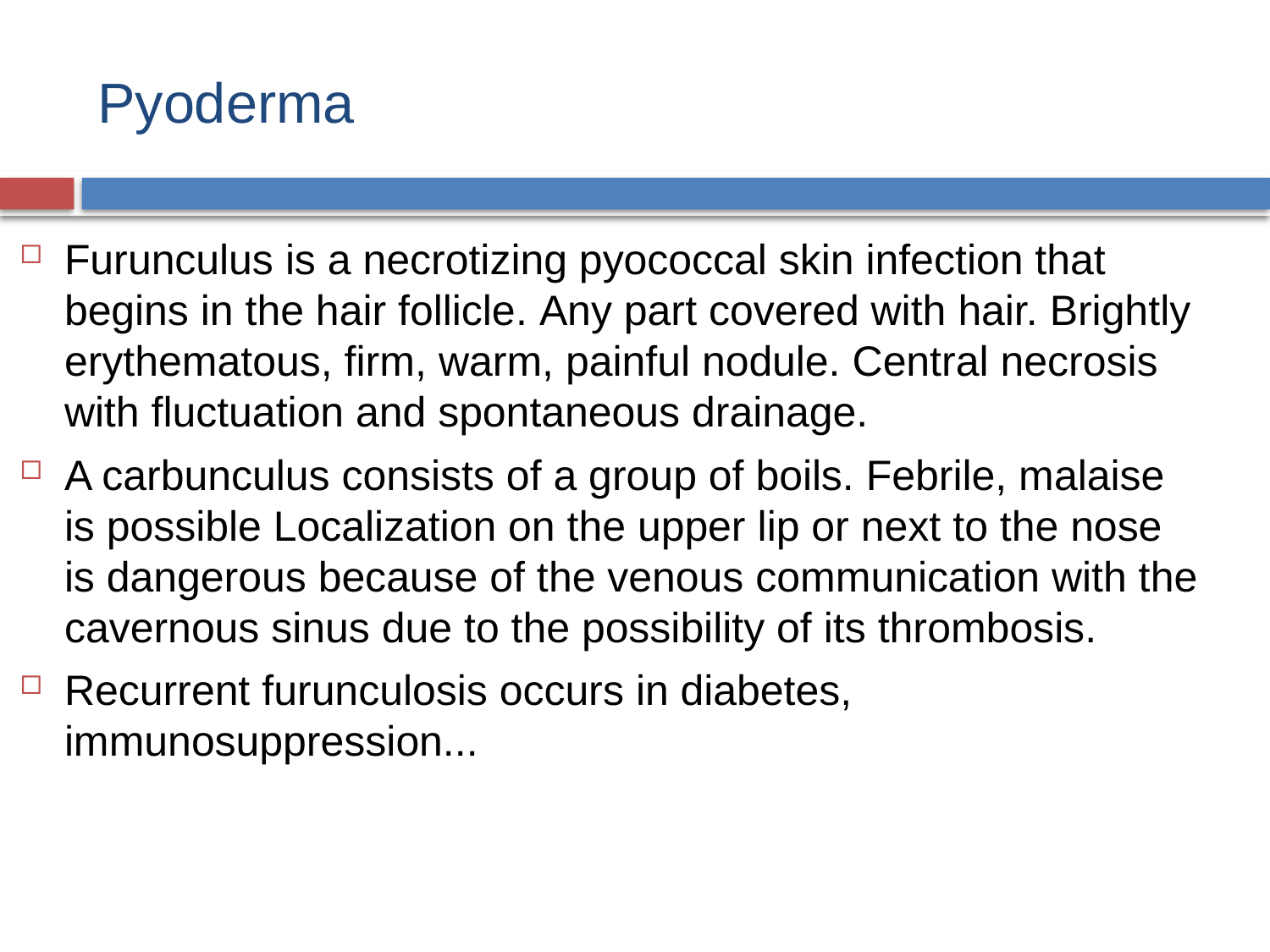

# Pyoderma
Furunculus is a necrotizing pyococcal skin infection that begins in the hair follicle. Any part covered with hair. Brightly erythematous, firm, warm, painful nodule. Central necrosis with fluctuation and spontaneous drainage.
A carbunculus consists of a group of boils. Febrile, malaise is possible Localization on the upper lip or next to the nose is dangerous because of the venous communication with the cavernous sinus due to the possibility of its thrombosis.
Recurrent furunculosis occurs in diabetes, immunosuppression...